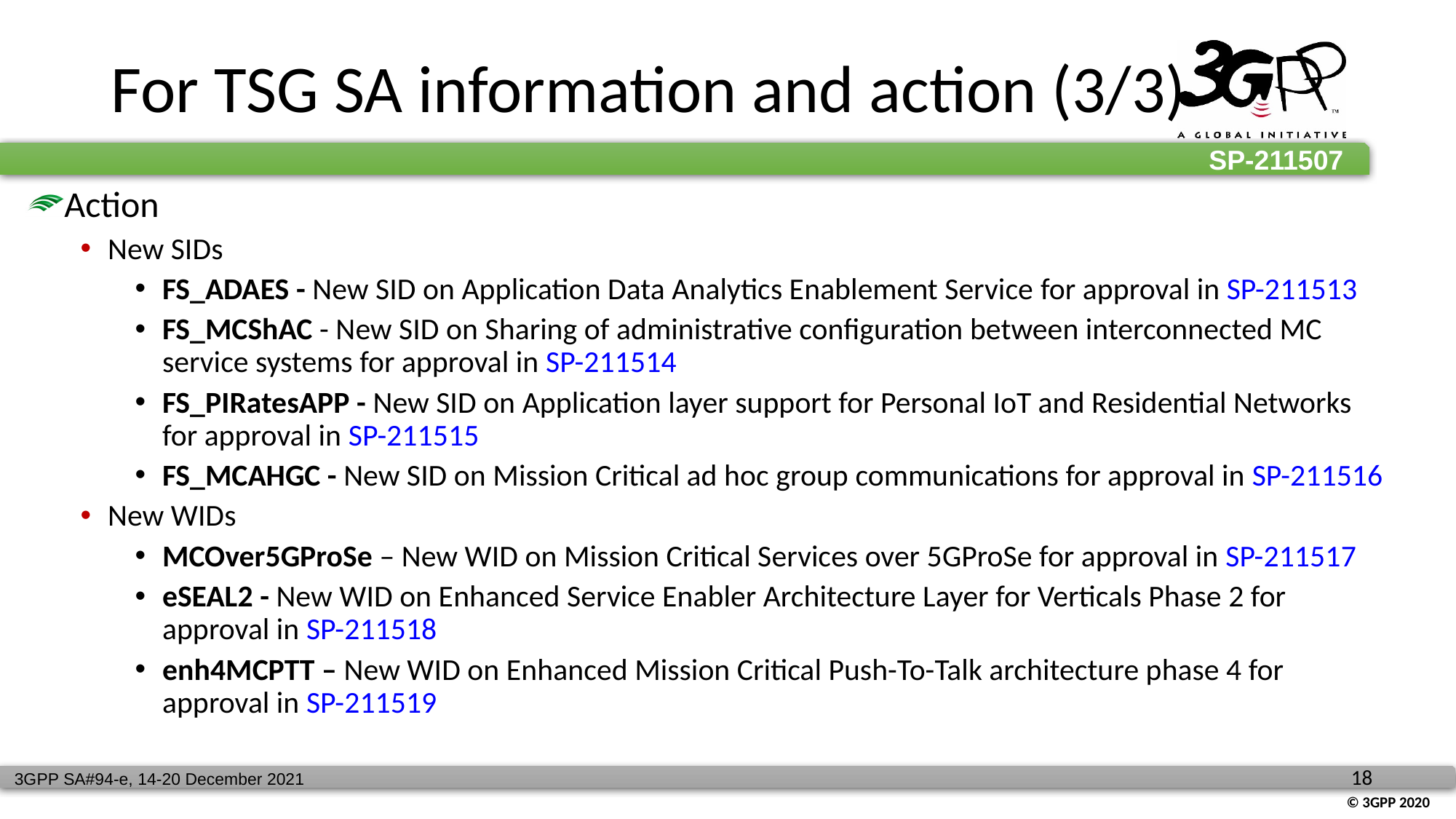

# For TSG SA information and action (3/3)
Action
New SIDs
FS_ADAES - New SID on Application Data Analytics Enablement Service for approval in SP-211513
FS_MCShAC - New SID on Sharing of administrative configuration between interconnected MC service systems for approval in SP-211514
FS_PIRatesAPP - New SID on Application layer support for Personal IoT and Residential Networks for approval in SP-211515
FS_MCAHGC - New SID on Mission Critical ad hoc group communications for approval in SP-211516
New WIDs
MCOver5GProSe – New WID on Mission Critical Services over 5GProSe for approval in SP-211517
eSEAL2 - New WID on Enhanced Service Enabler Architecture Layer for Verticals Phase 2 for approval in SP-211518
enh4MCPTT – New WID on Enhanced Mission Critical Push-To-Talk architecture phase 4 for approval in SP-211519